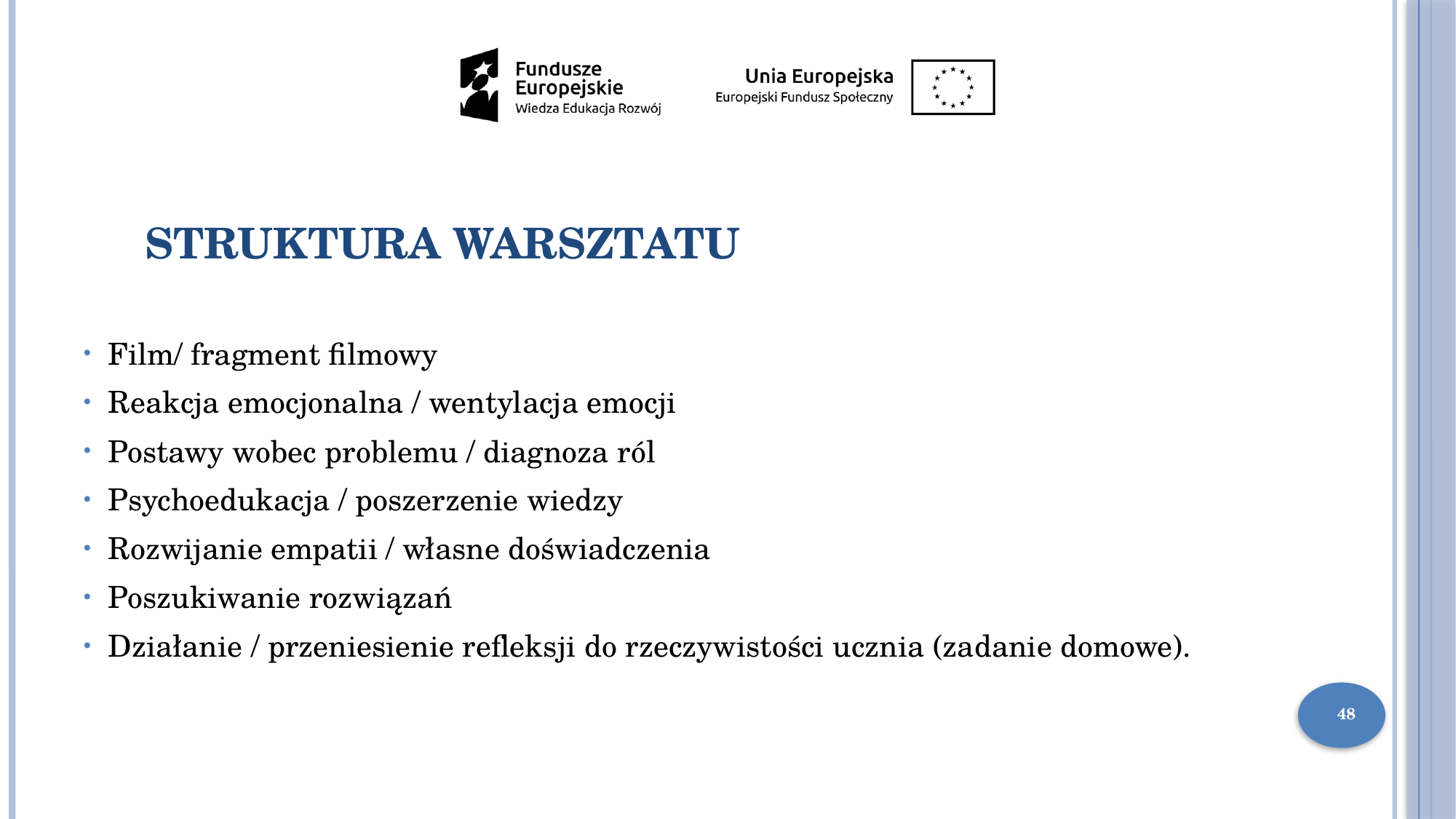

Struktura warsztatu
Film/ fragment filmowy
Reakcja emocjonalna / wentylacja emocji
Postawy wobec problemu / diagnoza ról
Psychoedukacja / poszerzenie wiedzy
Rozwijanie empatii / własne doświadczenia
Poszukiwanie rozwiązań
Działanie / przeniesienie refleksji do rzeczywistości ucznia (zadanie domowe).
48